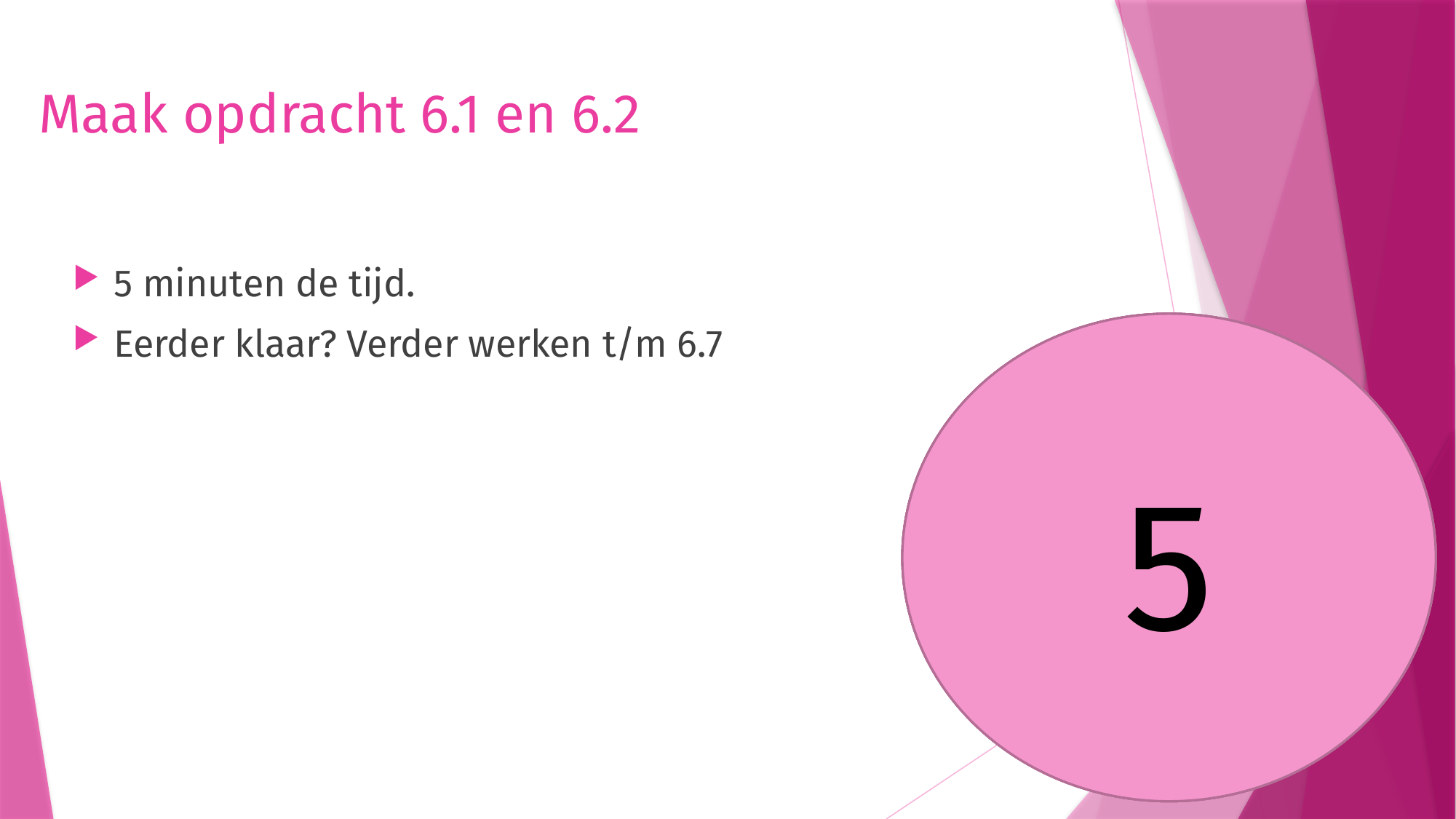

# Maak opdracht 6.1 en 6.2
5 minuten de tijd.
Eerder klaar? Verder werken t/m 6.7
5
4
3
1
2